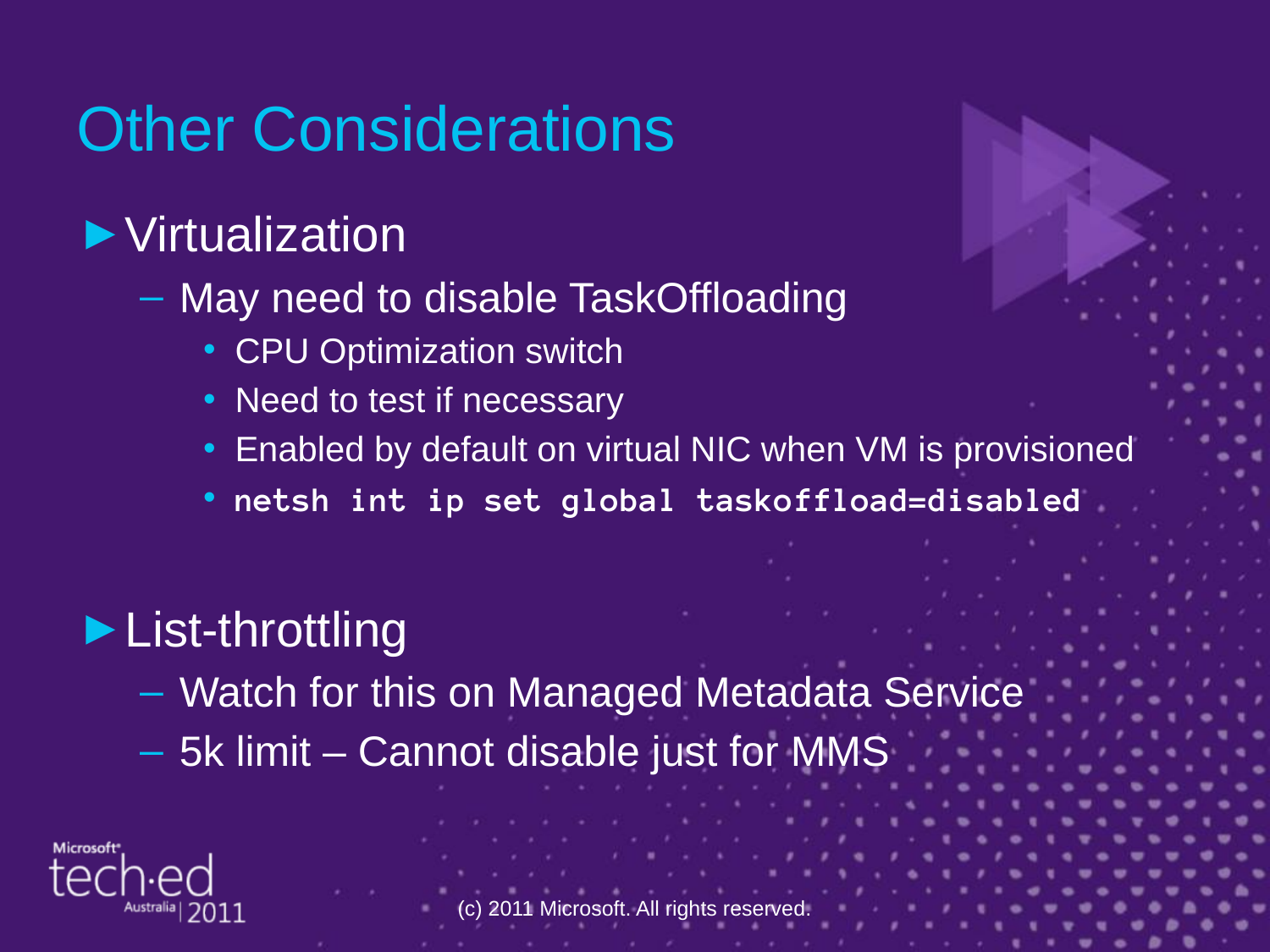

# Other Considerations
Virtualization
May need to disable TaskOffloading
CPU Optimization switch
Need to test if necessary
Enabled by default on virtual NIC when VM is provisioned
netsh int ip set global taskoffload=disabled

List-throttling
Watch for this on Managed Metadata Service
5k limit – Cannot disable just for MMS

(c) 2011 Microsoft. All rights reserved.